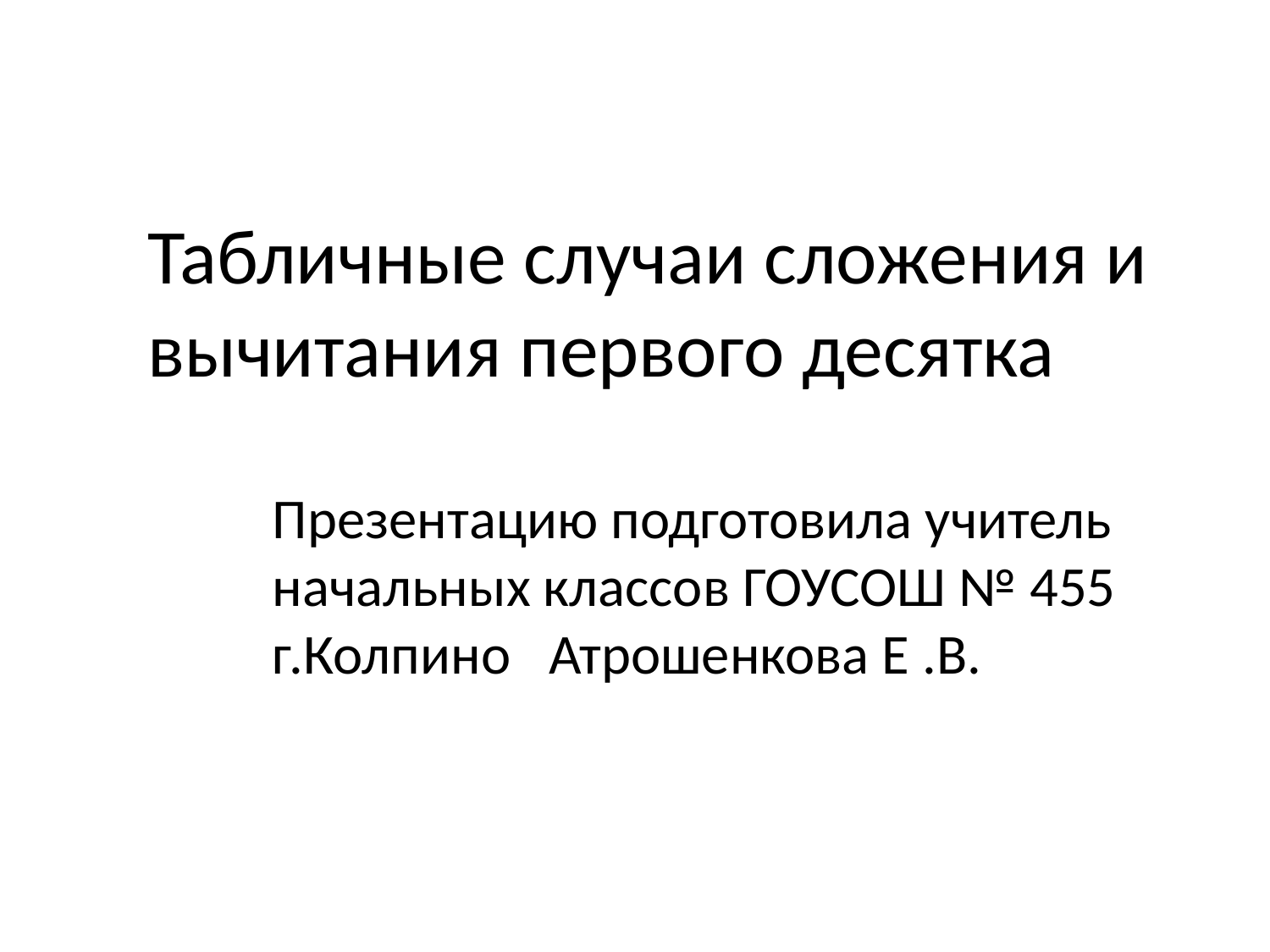

#
Табличные случаи сложения и вычитания первого десятка
Презентацию подготовила учитель начальных классов ГОУСОШ № 455 г.Колпино   Атрошенкова Е .В.